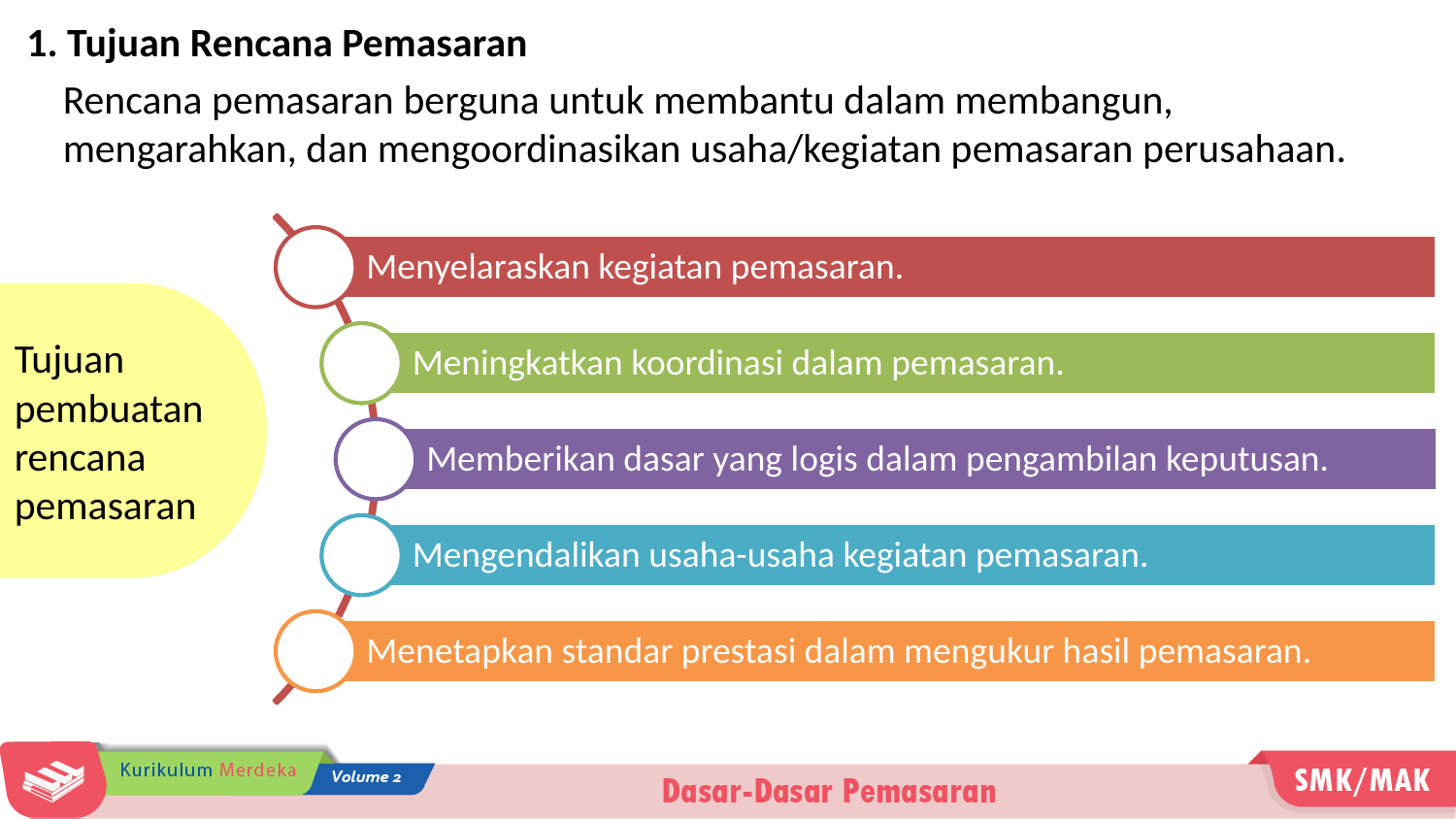

1. Tujuan Rencana Pemasaran
Rencana pemasaran berguna untuk membantu dalam membangun, mengarahkan, dan mengoordinasikan usaha/kegiatan pemasaran perusahaan.
Menyelaraskan kegiatan pemasaran.
Meningkatkan koordinasi dalam pemasaran.
Memberikan dasar yang logis dalam pengambilan keputusan.
Mengendalikan usaha-usaha kegiatan pemasaran.
Menetapkan standar prestasi dalam mengukur hasil pemasaran.
Tujuan pembuatan rencana pemasaran